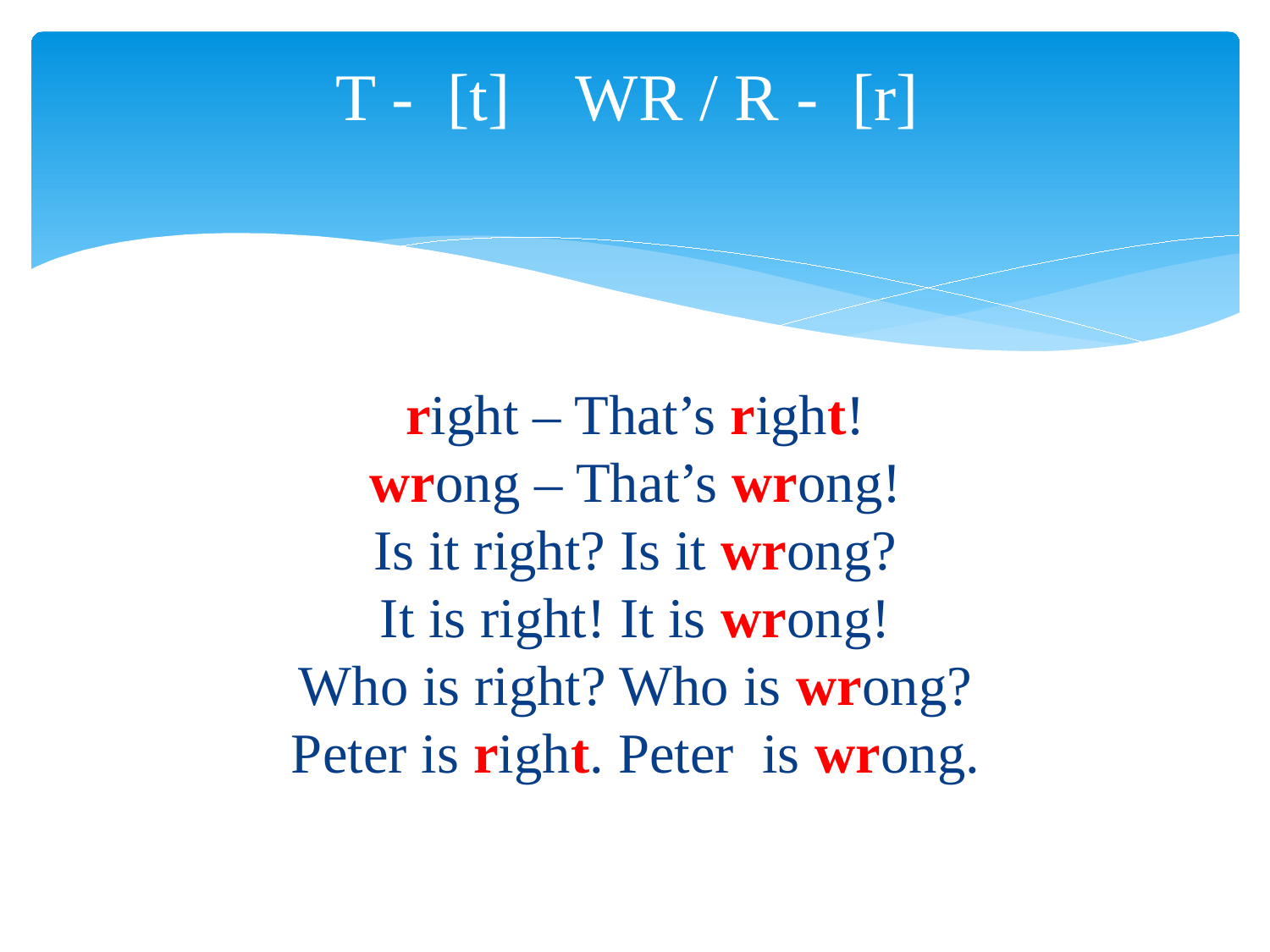

# T -  [t]    WR / R -  [r]
right – That’s right!
wrong – That’s wrong!
Is it right? Is it wrong?
It is right! It is wrong!
Who is right? Who is wrong?
Peter is right. Peter  is wrong.